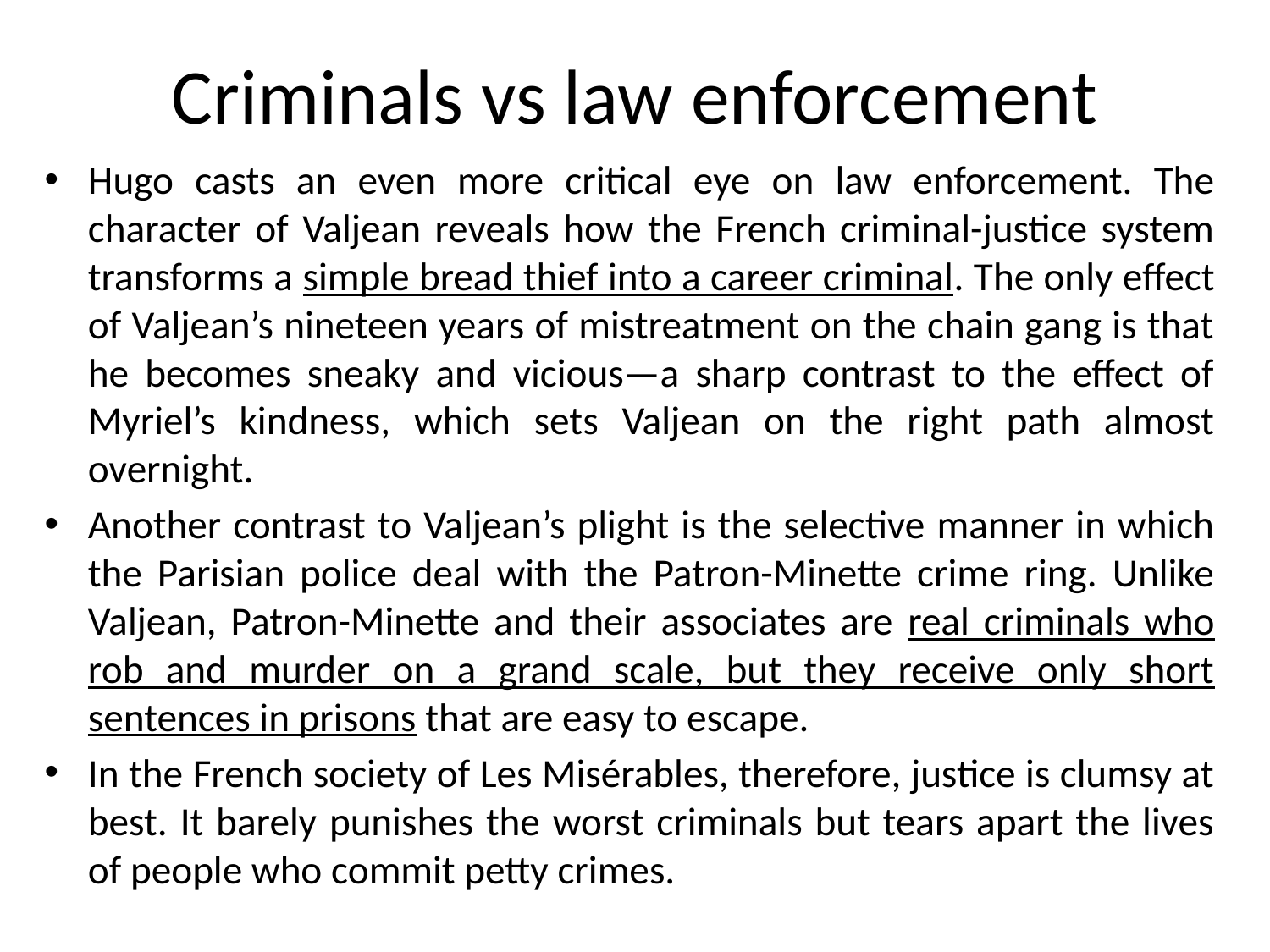

# Criminals vs law enforcement
Hugo casts an even more critical eye on law enforcement. The character of Valjean reveals how the French criminal-justice system transforms a simple bread thief into a career criminal. The only effect of Valjean’s nineteen years of mistreatment on the chain gang is that he becomes sneaky and vicious—a sharp contrast to the effect of Myriel’s kindness, which sets Valjean on the right path almost overnight.
Another contrast to Valjean’s plight is the selective manner in which the Parisian police deal with the Patron-Minette crime ring. Unlike Valjean, Patron-Minette and their associates are real criminals who rob and murder on a grand scale, but they receive only short sentences in prisons that are easy to escape.
In the French society of Les Misérables, therefore, justice is clumsy at best. It barely punishes the worst criminals but tears apart the lives of people who commit petty crimes.